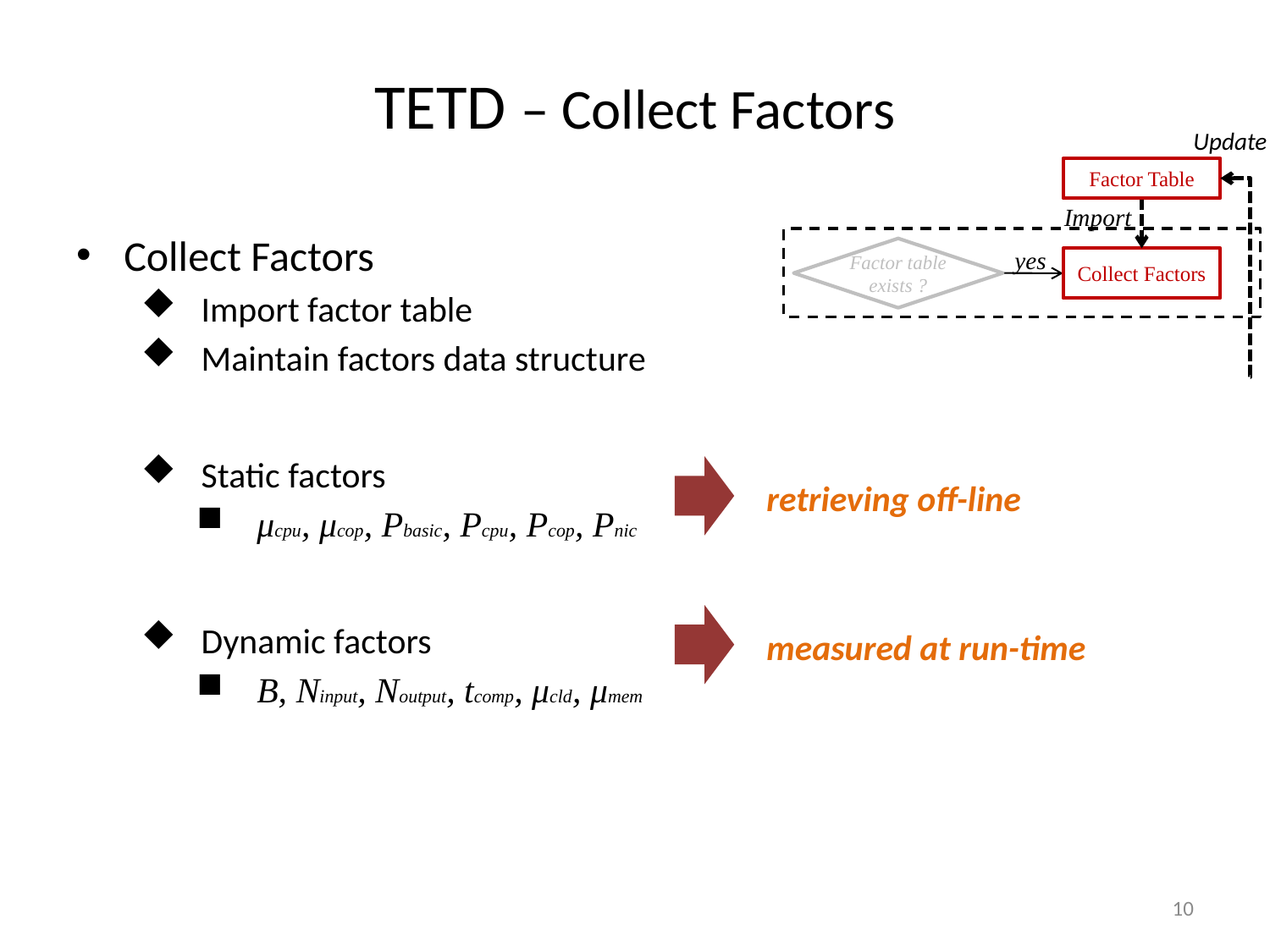

# TETD – Collect Factors
Update
Factor Table
Import
Collect Factors
Import factor table
Maintain factors data structure

Static factors
μcpu, μcop, Pbasic, Pcpu, Pcop, Pnic

Dynamic factors
B, Ninput, Noutput, tcomp, μcld, μmem

Factor table exists ?
yes
Collect Factors

retrieving off-line

measured at run-time
10